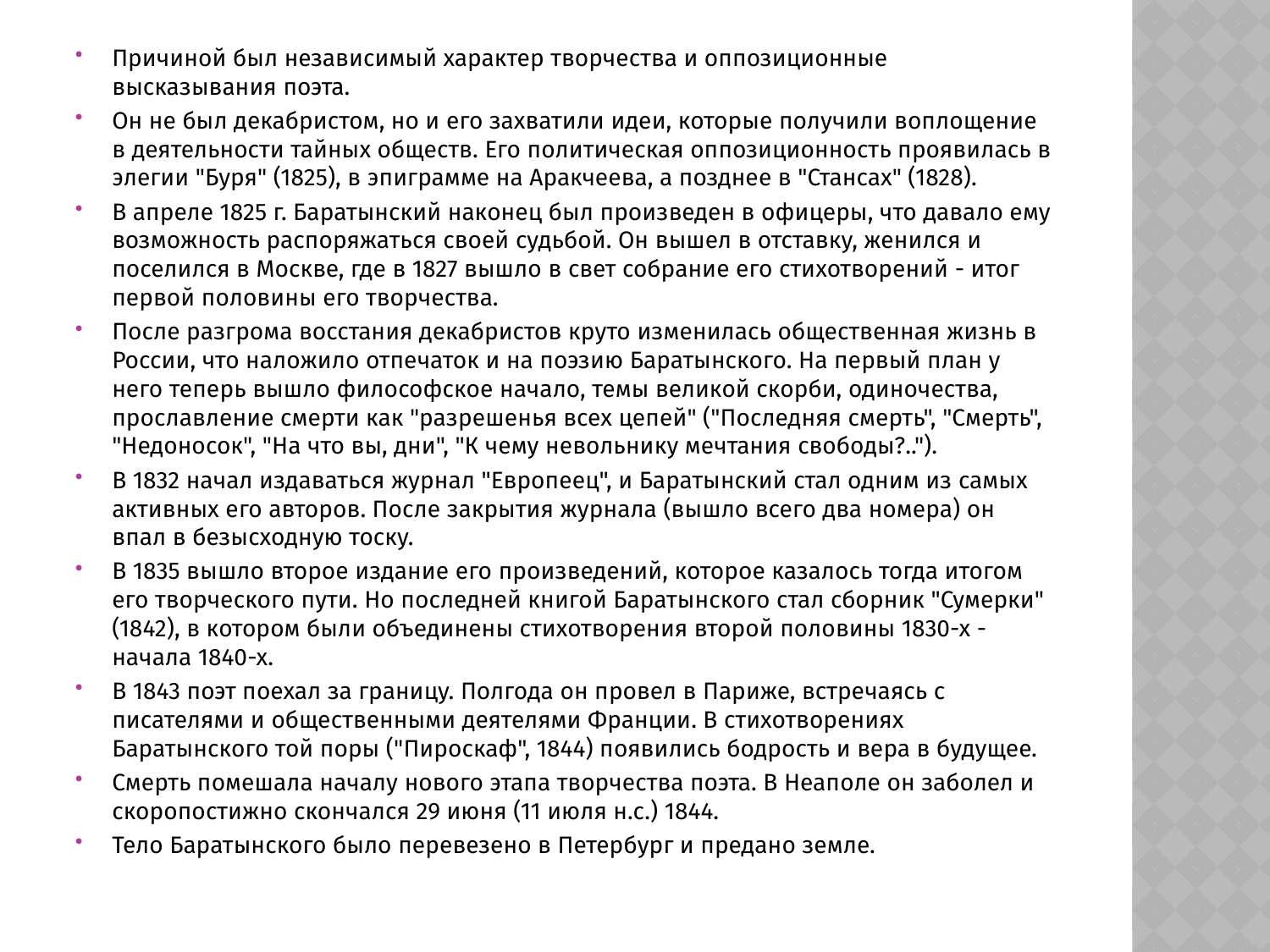

Причиной был независимый характер творчества и оппозиционные высказывания поэта.
Он не был декабристом, но и его захватили идеи, которые получили воплощение в деятельности тайных обществ. Его политическая оппозиционность проявилась в элегии "Буря" (1825), в эпиграмме на Аракчеева, а позднее в "Стансах" (1828).
В апреле 1825 г. Баратынский наконец был произведен в офицеры, что давало ему возможность распоряжаться своей судьбой. Он вышел в отставку, женился и поселился в Москве, где в 1827 вышло в свет собрание его стихотворений - итог первой половины его творчества.
После разгрома восстания декабристов круто изменилась общественная жизнь в России, что наложило отпечаток и на поэзию Баратынского. На первый план у него теперь вышло философское начало, темы великой скорби, одиночества, прославление смерти как "разрешенья всех цепей" ("Последняя смерть", "Смерть", "Недоносок", "На что вы, дни", "К чему невольнику мечтания свободы?..").
В 1832 начал издаваться журнал "Европеец", и Баратынский стал одним из самых активных его авторов. После закрытия журнала (вышло всего два номера) он впал в безысходную тоску.
В 1835 вышло второе издание его произведений, которое казалось тогда итогом его творческого пути. Но последней книгой Баратынского стал сборник "Сумерки" (1842), в котором были объединены стихотворения второй половины 1830-х - начала 1840-х.
В 1843 поэт поехал за границу. Полгода он провел в Париже, встречаясь с писателями и общественными деятелями Франции. В стихотворениях Баратынского той поры ("Пироскаф", 1844) появились бодрость и вера в будущее.
Смерть помешала началу нового этапа творчества поэта. В Неаполе он заболел и скоропостижно скончался 29 июня (11 июля н.с.) 1844.
Тело Баратынского было перевезено в Петербург и предано земле.